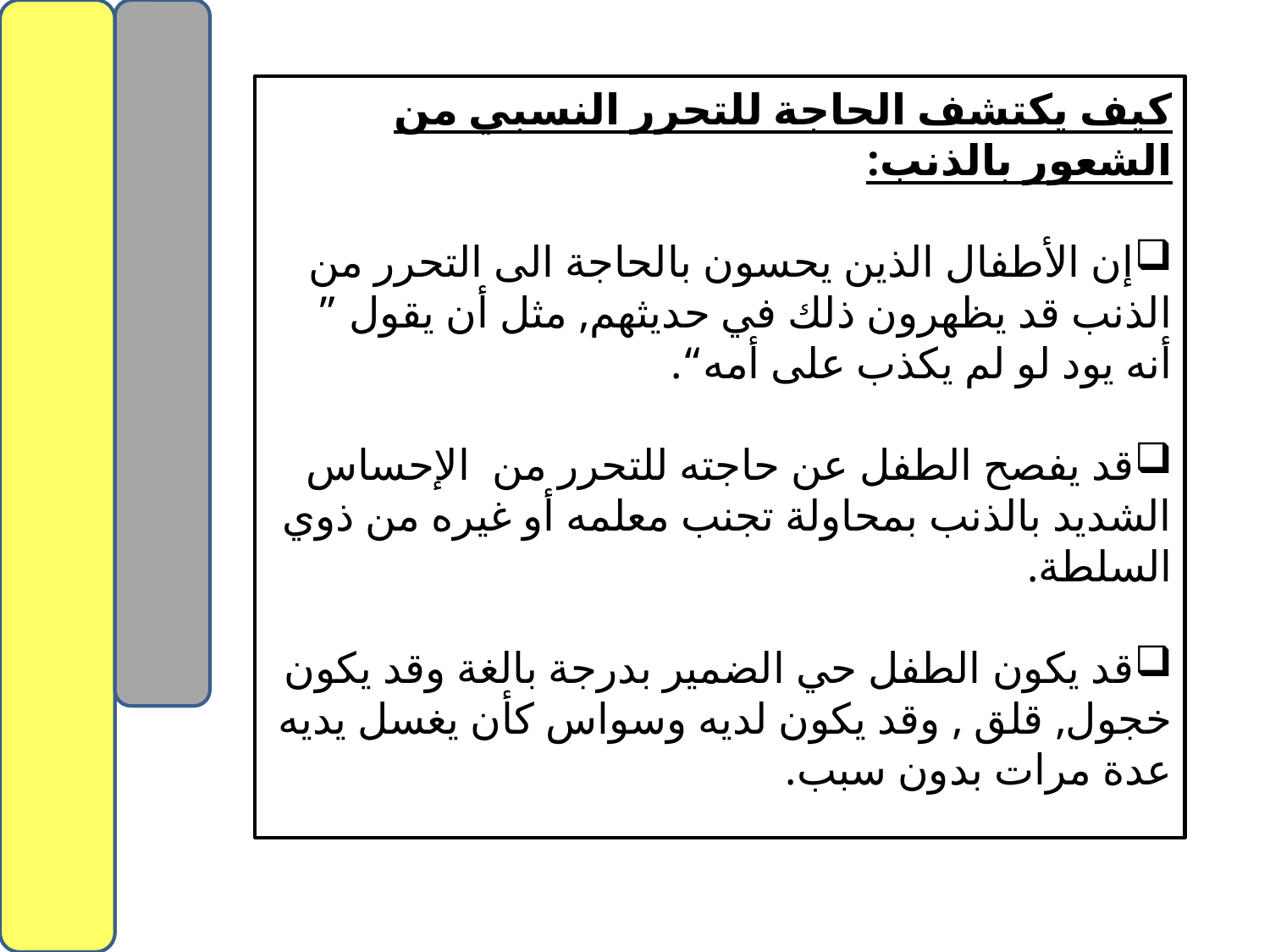

كيف يكتشف الحاجة للتحرر النسبي من الشعور بالذنب:

إن الأطفال الذين يحسون بالحاجة الى التحرر من الذنب قد يظهرون ذلك في حديثهم, مثل أن يقول ” أنه يود لو لم يكذب على أمه“.

قد يفصح الطفل عن حاجته للتحرر من  الإحساس الشديد بالذنب بمحاولة تجنب معلمه أو غيره من ذوي السلطة.

قد يكون الطفل حي الضمير بدرجة بالغة وقد يكون خجول, قلق , وقد يكون لديه وسواس كأن يغسل يديه عدة مرات بدون سبب.